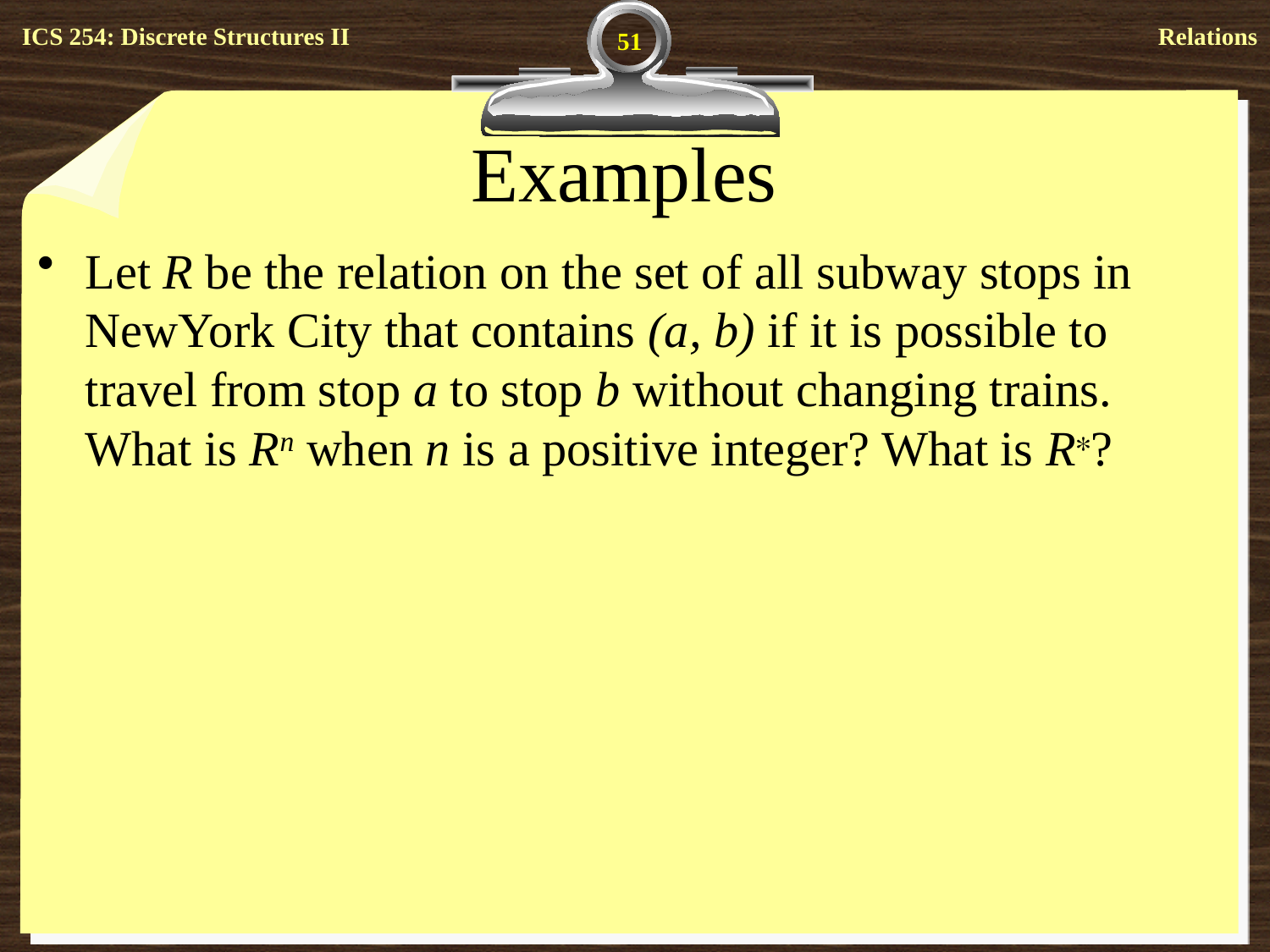

51
# Examples
Let R be the relation on the set of all subway stops in NewYork City that contains (a, b) if it is possible to travel from stop a to stop b without changing trains. What is Rn when n is a positive integer? What is R∗?